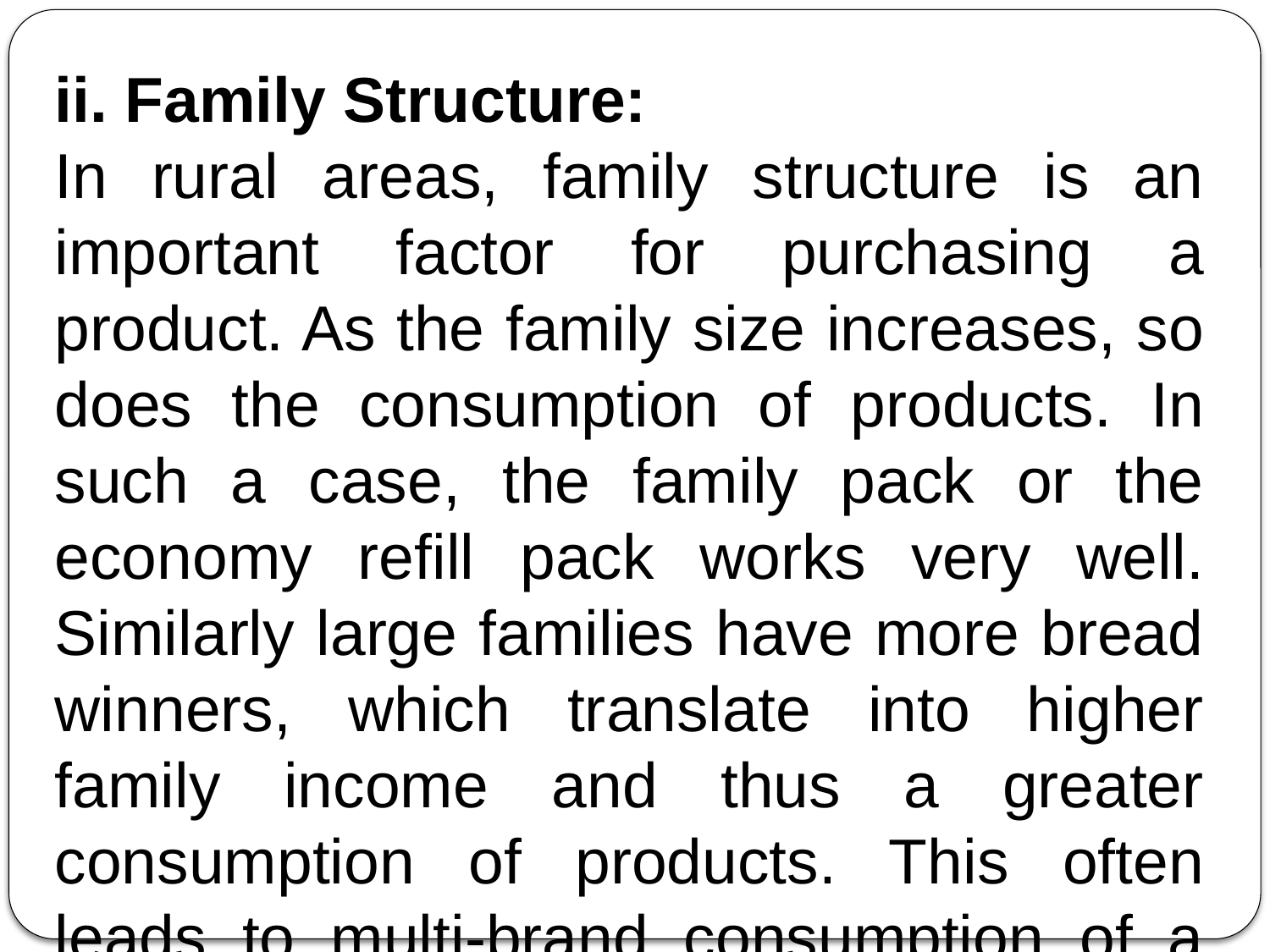

ii. Family Structure:
In rural areas, family structure is an important factor for purchasing a product. As the family size increases, so does the consumption of products. In such a case, the family pack or the economy refill pack works very well. Similarly large families have more bread winners, which translate into higher family income and thus a greater consumption of products. This often leads to multi-brand consumption of a product category among different family members.